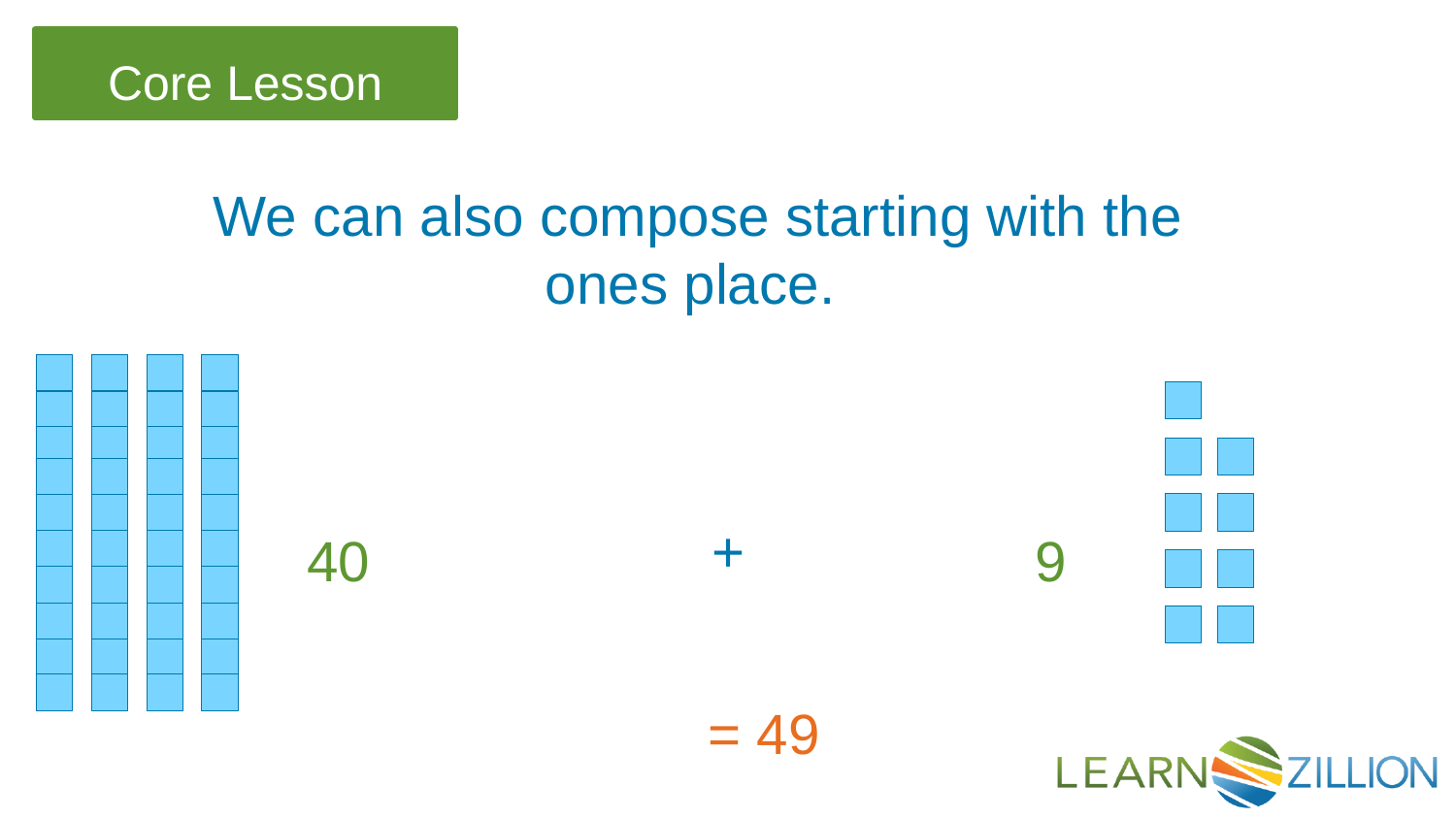

We can also compose starting with the ones place.

+
40
9
= 49